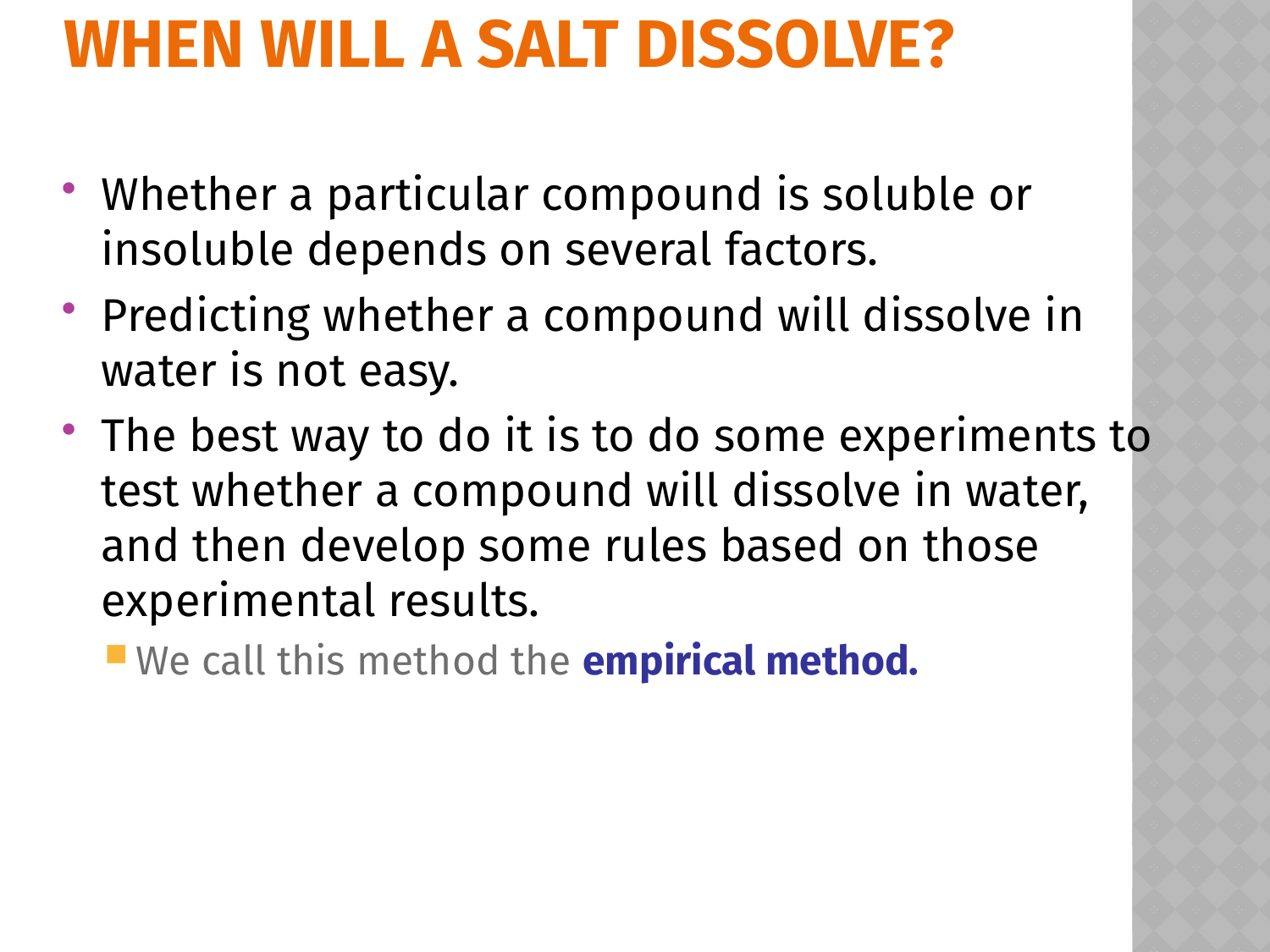

# When Will a Salt Dissolve?
Whether a particular compound is soluble or insoluble depends on several factors.
Predicting whether a compound will dissolve in water is not easy.
The best way to do it is to do some experiments to test whether a compound will dissolve in water, and then develop some rules based on those experimental results.
We call this method the empirical method.